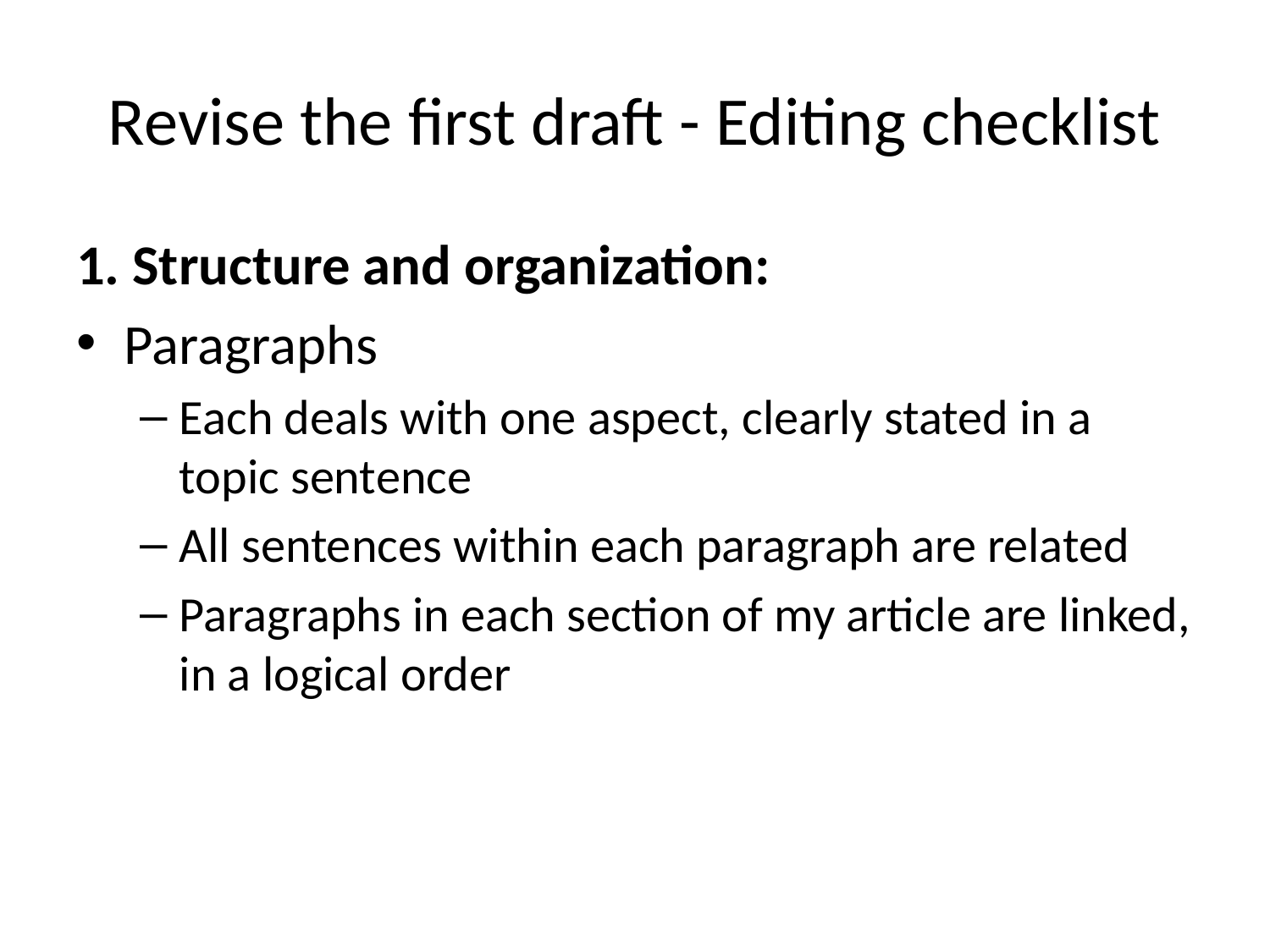

# Revise the first draft - Editing checklist
1. Structure and organization:
Paragraphs
Each deals with one aspect, clearly stated in a topic sentence
All sentences within each paragraph are related
Paragraphs in each section of my article are linked, in a logical order